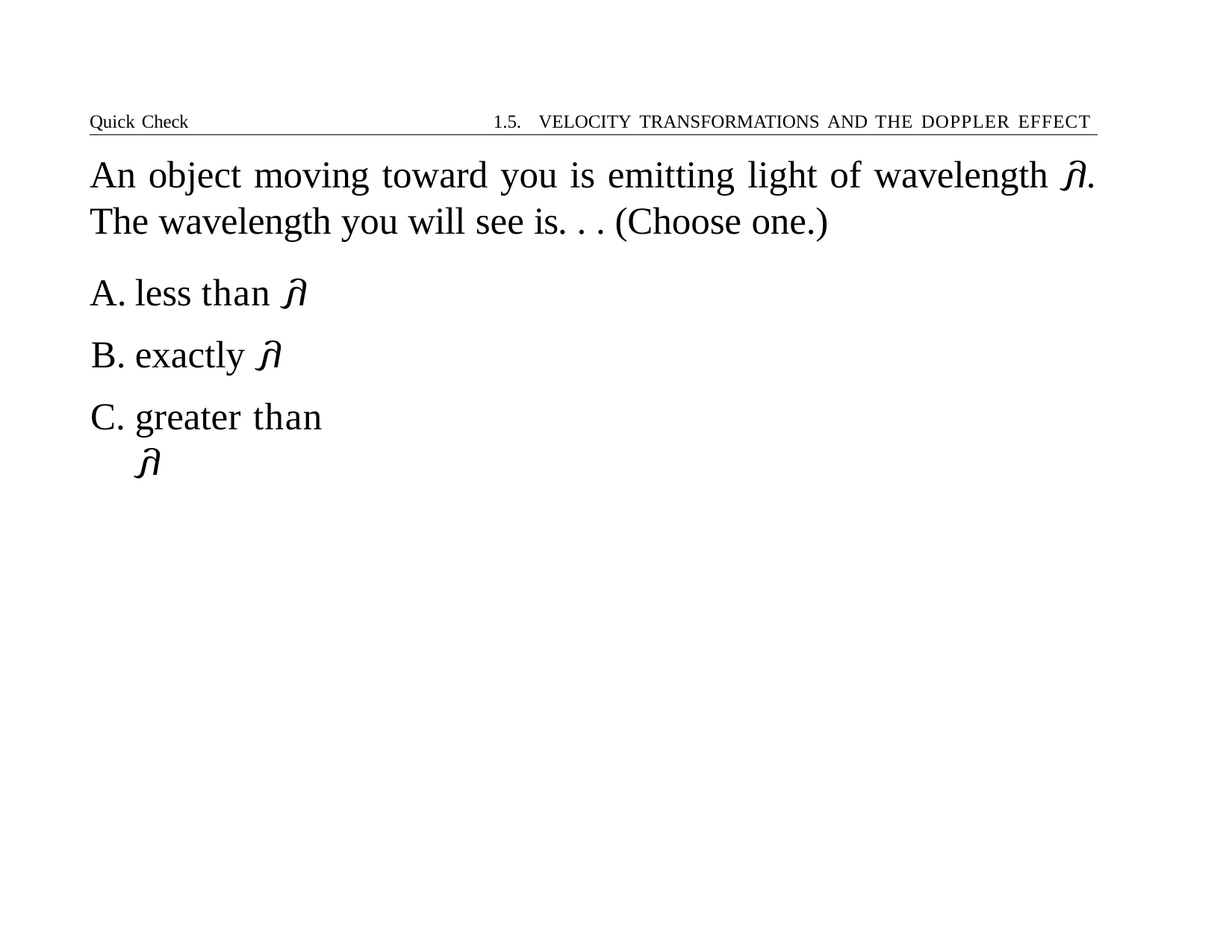

Quick Check	1.5.  VELOCITY TRANSFORMATIONS AND THE DOPPLER EFFECT

# An object moving toward you is emitting light of wavelength λ. The wavelength you will see is. . . (Choose one.)
less than λ
exactly λ
greater than λ